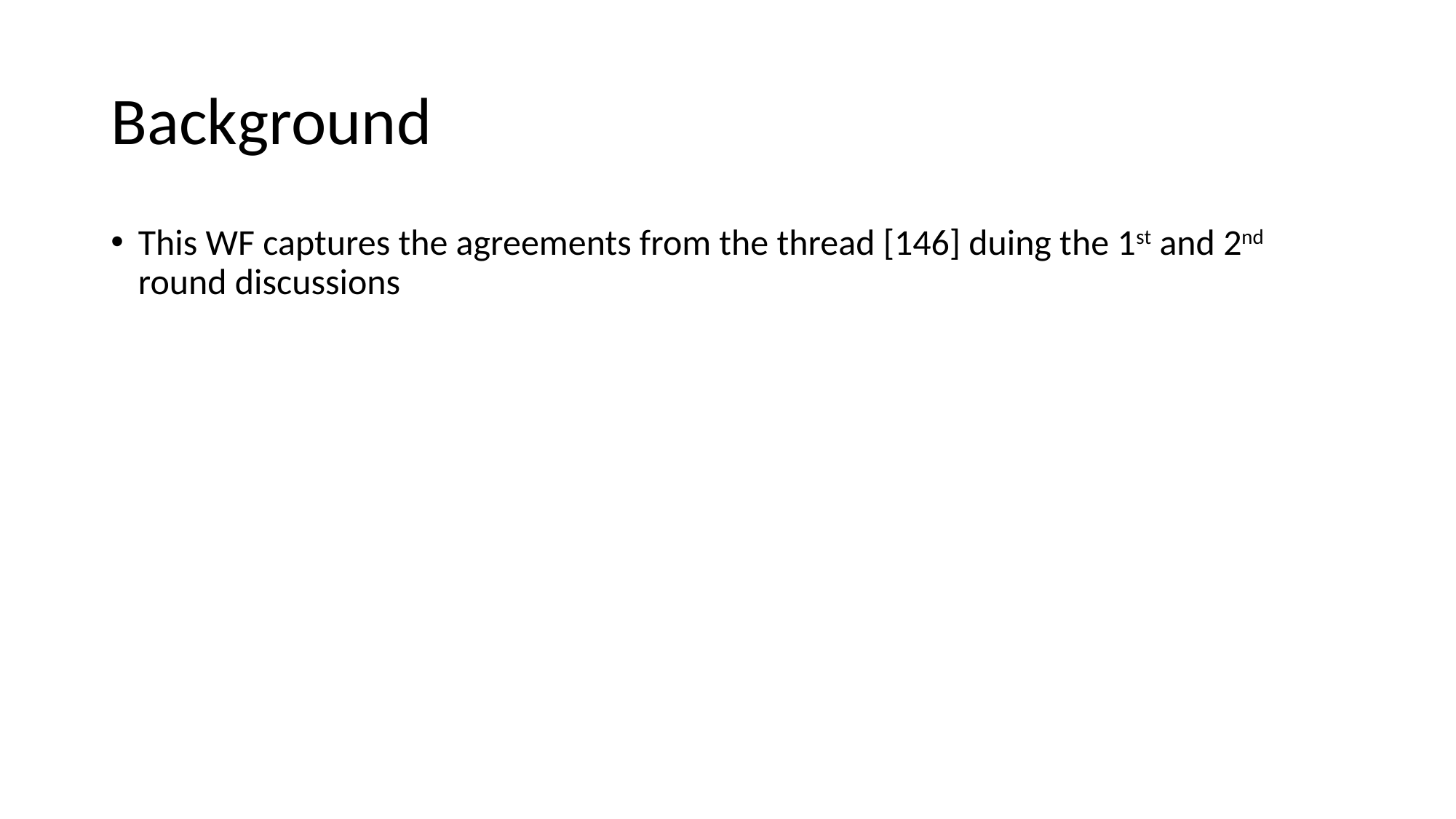

# Background
This WF captures the agreements from the thread [146] duing the 1st and 2nd round discussions